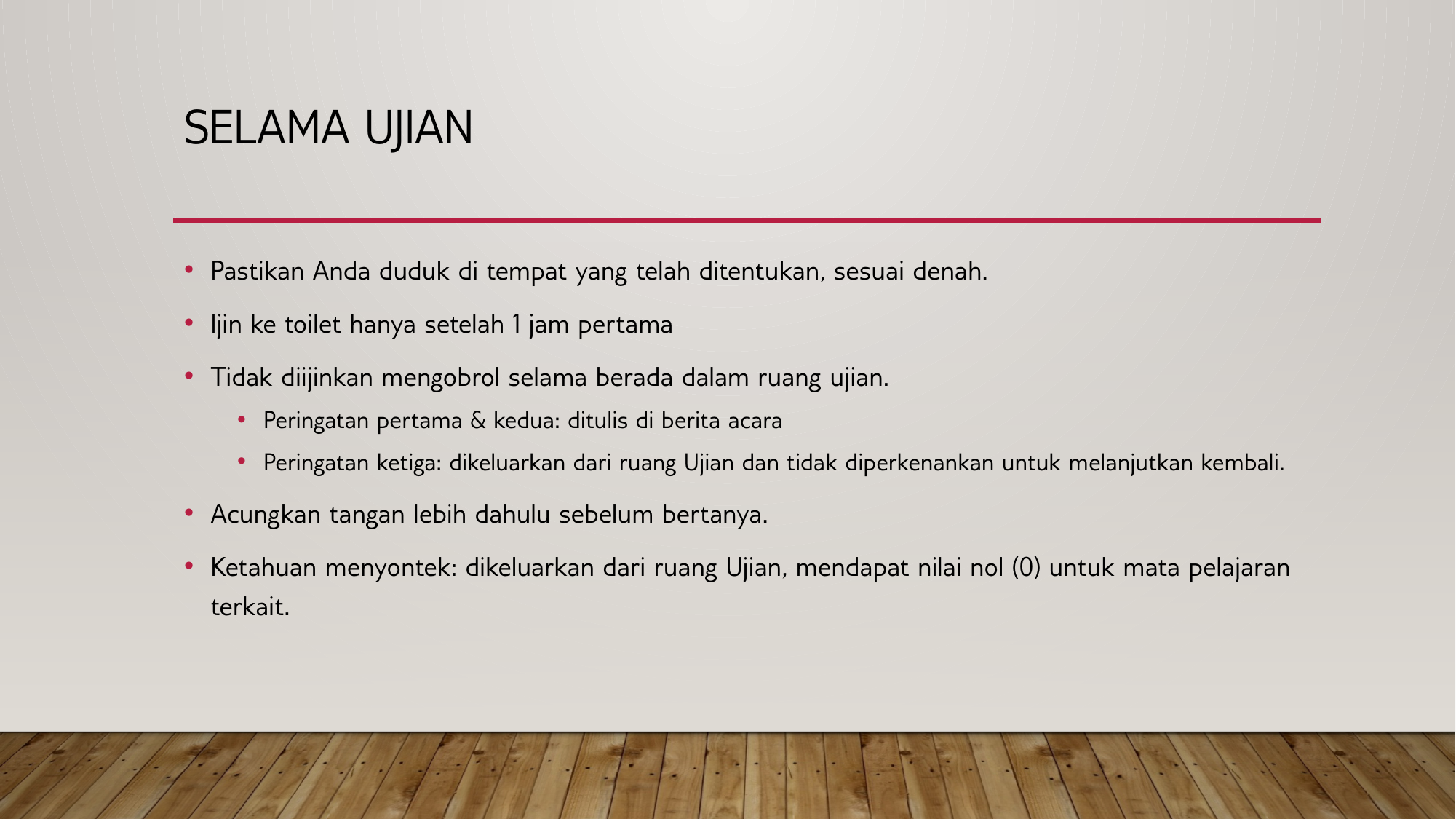

# SELAMA UJIAN
Pastikan Anda duduk di tempat yang telah ditentukan, sesuai denah.
Ijin ke toilet hanya setelah 1 jam pertama
Tidak diijinkan mengobrol selama berada dalam ruang ujian.
Peringatan pertama & kedua: ditulis di berita acara
Peringatan ketiga: dikeluarkan dari ruang Ujian dan tidak diperkenankan untuk melanjutkan kembali.
Acungkan tangan lebih dahulu sebelum bertanya.
Ketahuan menyontek: dikeluarkan dari ruang Ujian, mendapat nilai nol (0) untuk mata pelajaran terkait.